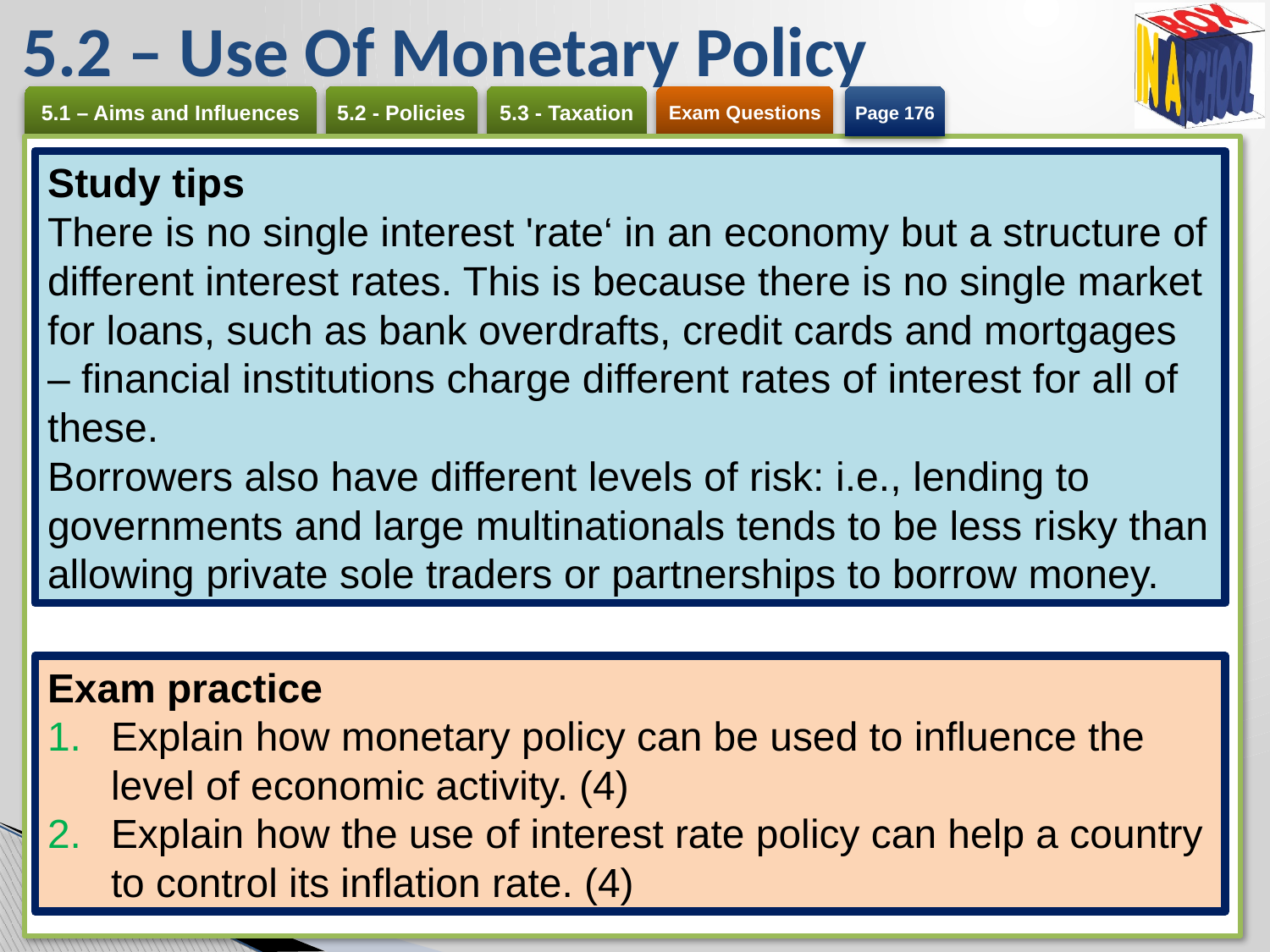

# 5.2 – Use Of Monetary Policy
Page 176
Study tips
There is no single interest 'rate‘ in an economy but a structure of different interest rates. This is because there is no single market for loans, such as bank overdrafts, credit cards and mortgages – financial institutions charge different rates of interest for all of these.
Borrowers also have different levels of risk: i.e., lending to governments and large multinationals tends to be less risky than allowing private sole traders or partnerships to borrow money.
Exam practice
Explain how monetary policy can be used to influence the level of economic activity. (4)
Explain how the use of interest rate policy can help a country to control its inflation rate. (4)